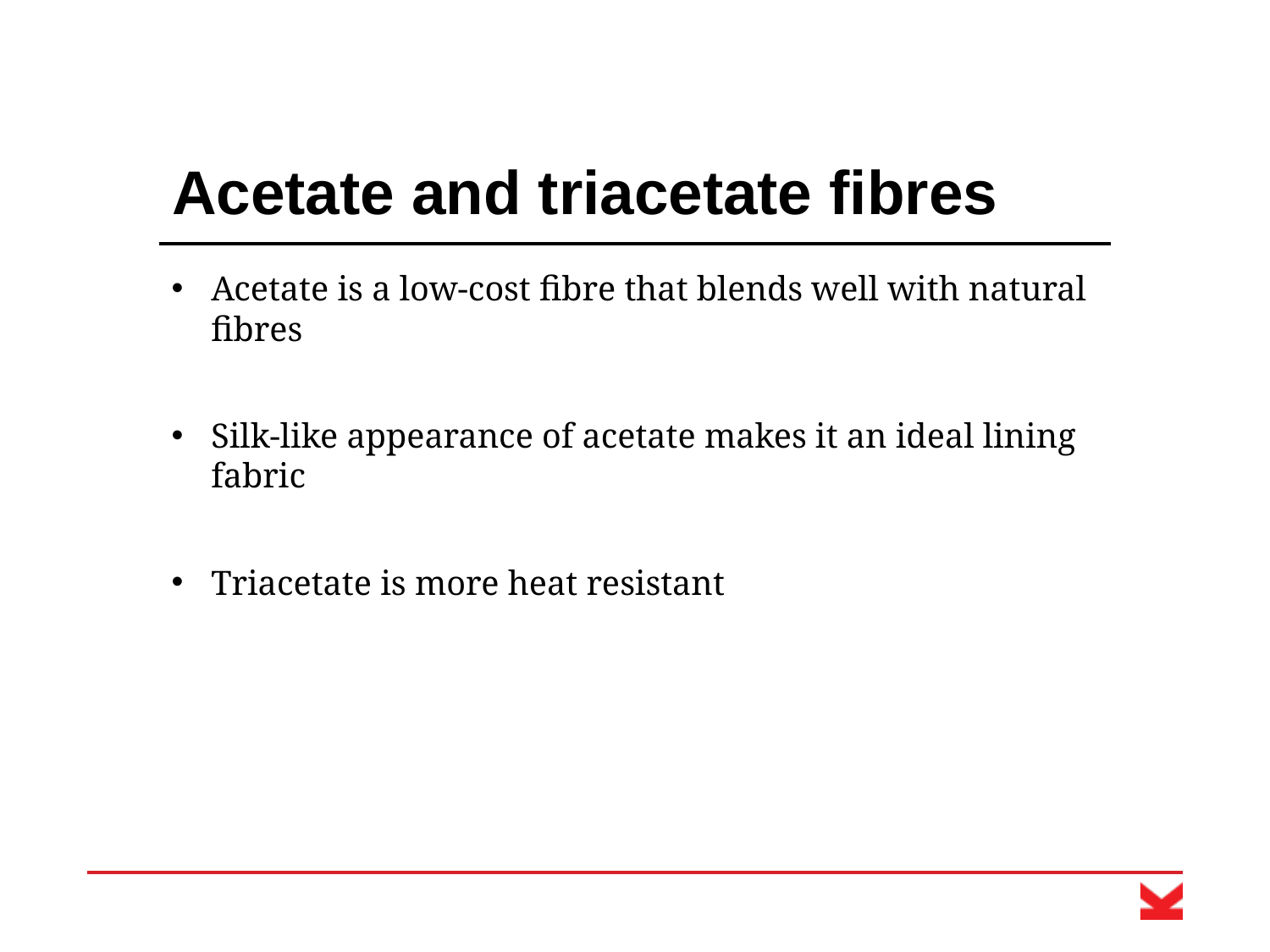

# Acetate and triacetate fibres
Acetate is a low-cost fibre that blends well with natural fibres

Silk-like appearance of acetate makes it an ideal lining fabric

Triacetate is more heat resistant